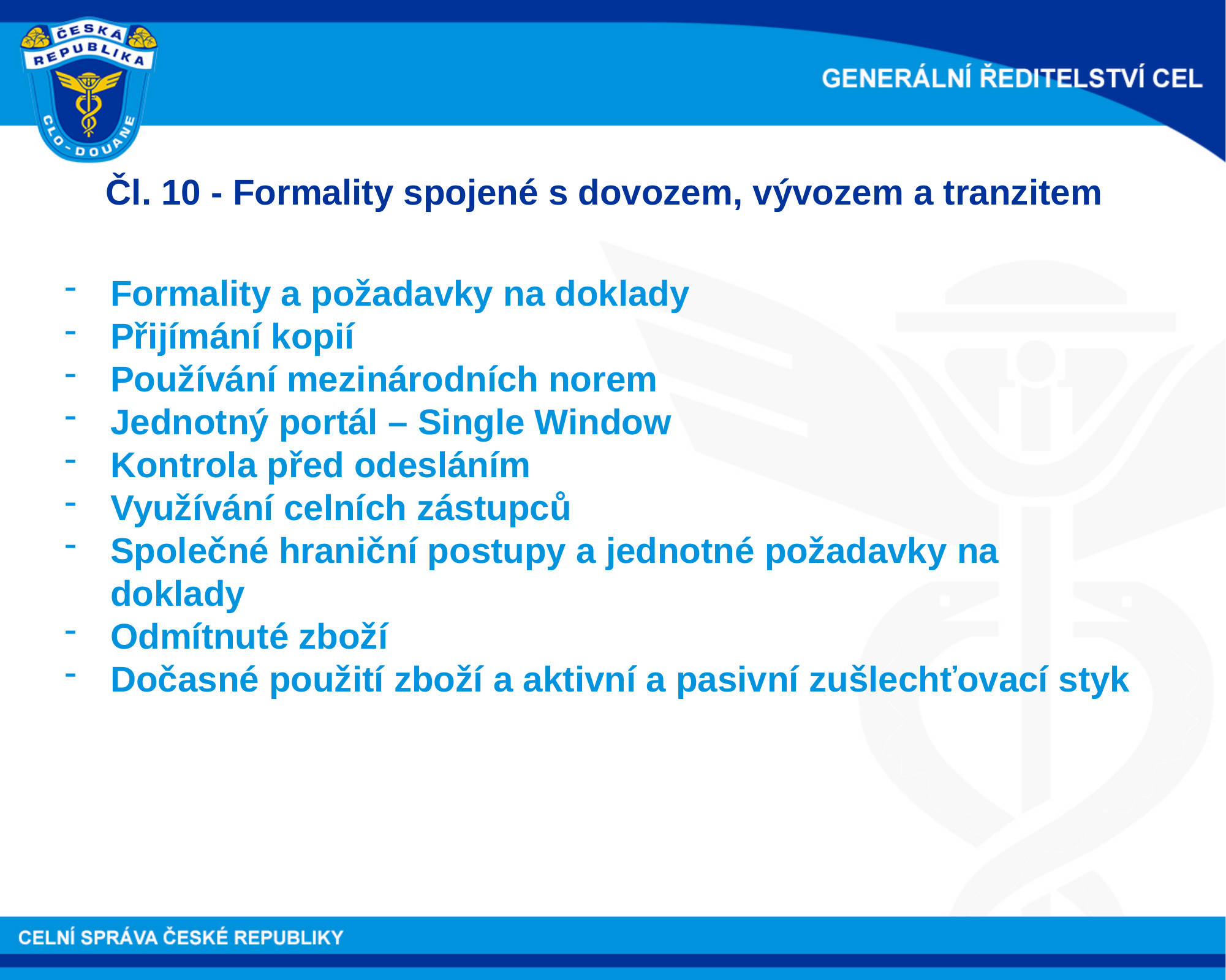

Čl. 10 - Formality spojené s dovozem, vývozem a tranzitem
Formality a požadavky na doklady
Přijímání kopií
Používání mezinárodních norem
Jednotný portál – Single Window
Kontrola před odesláním
Využívání celních zástupců
Společné hraniční postupy a jednotné požadavky na doklady
Odmítnuté zboží
Dočasné použití zboží a aktivní a pasivní zušlechťovací styk